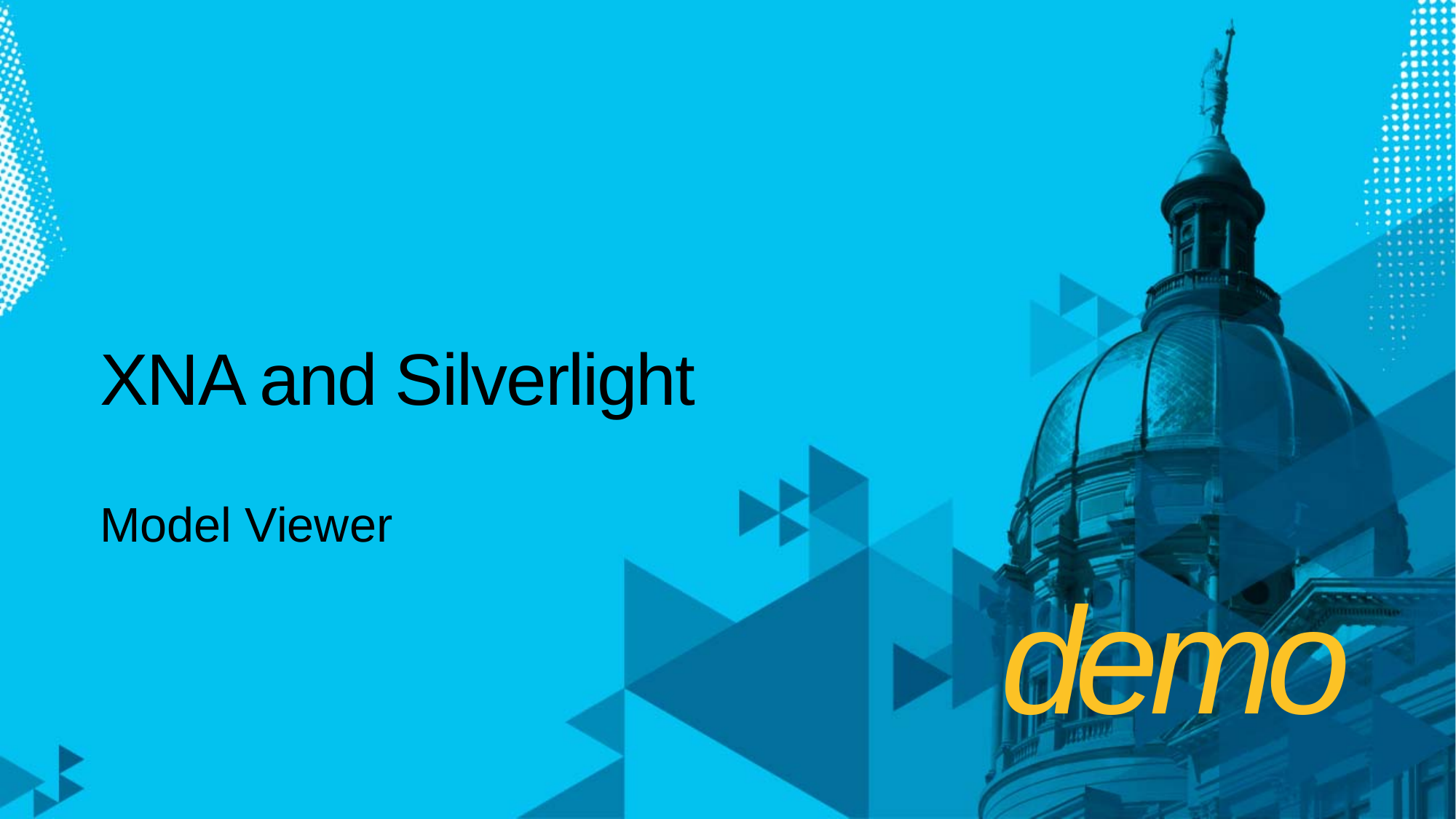

# XNA and Silverlight
Model Viewer
demo